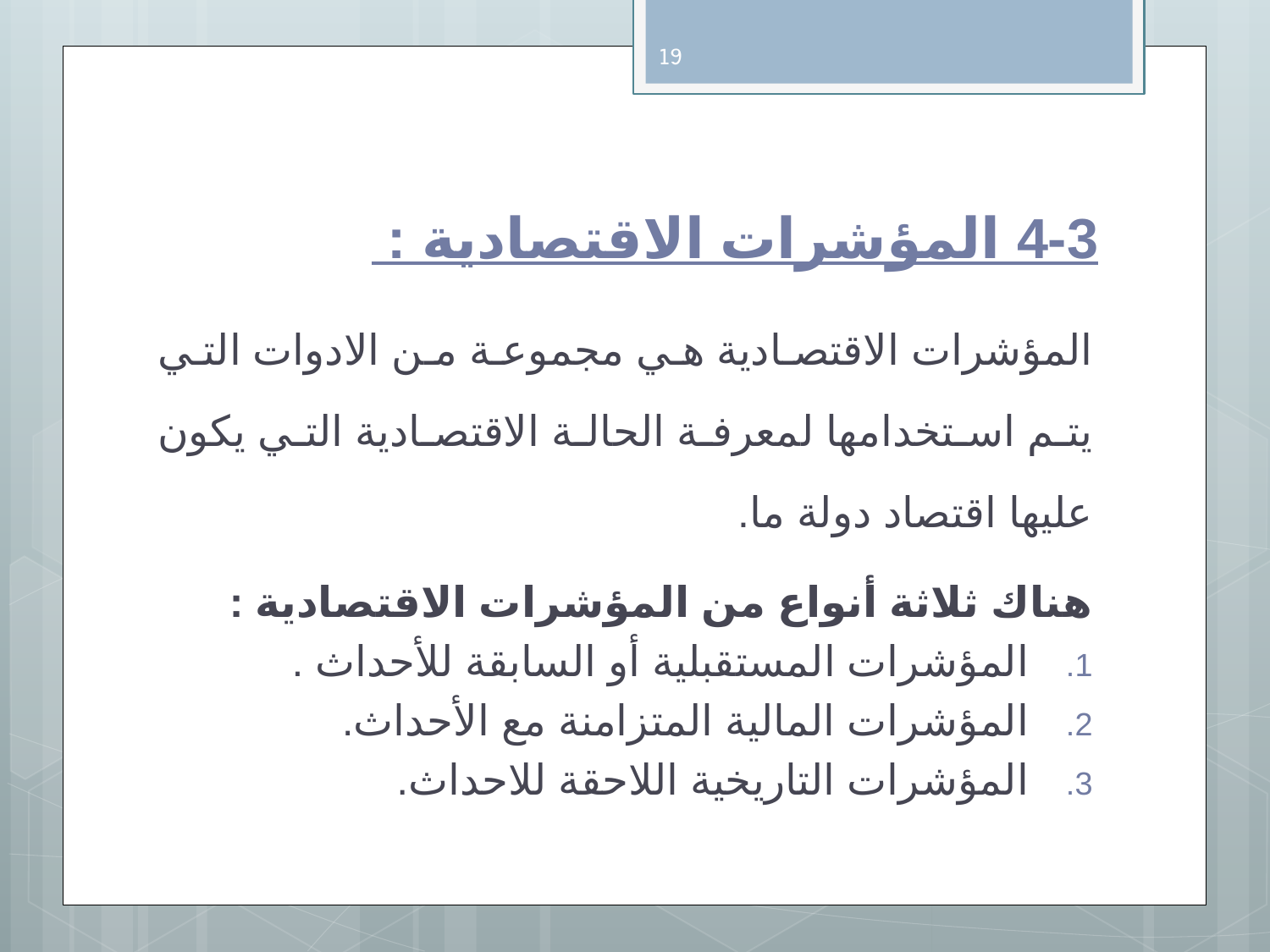

19
# 4-3 المؤشرات الاقتصادية :
المؤشرات الاقتصادية هي مجموعة من الادوات التي يتم استخدامها لمعرفة الحالة الاقتصادية التي يكون عليها اقتصاد دولة ما.
هناك ثلاثة أنواع من المؤشرات الاقتصادية :
المؤشرات المستقبلية أو السابقة للأحداث .
المؤشرات المالية المتزامنة مع الأحداث.
المؤشرات التاريخية اللاحقة للاحداث.